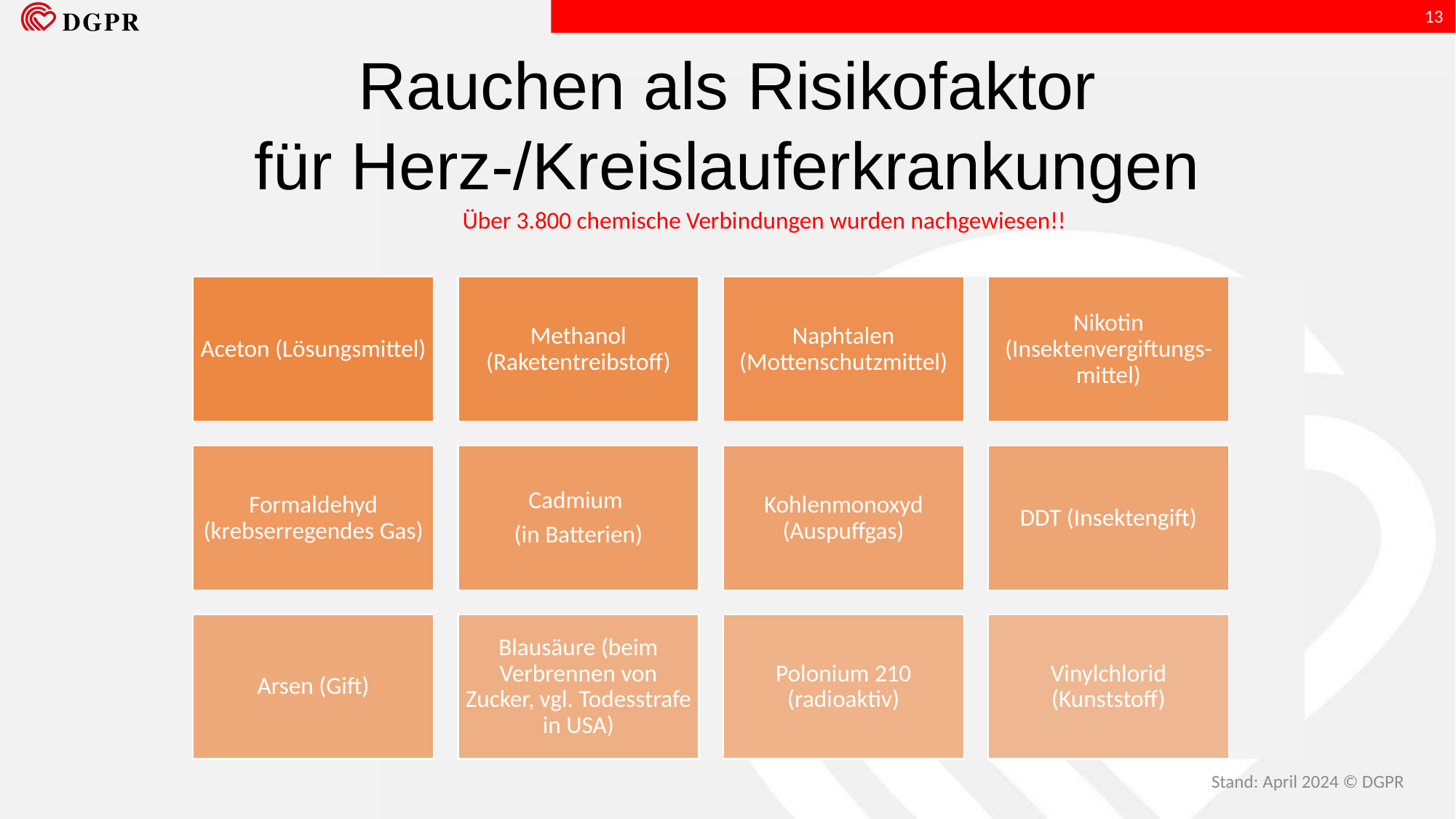

13
# Rauchen als Risikofaktor für Herz-/Kreislauferkrankungen
Über 3.800 chemische Verbindungen wurden nachgewiesen!!
Aceton (Lösungsmittel)
Methanol (Raketentreibstoff)
Naphtalen (Mottenschutzmittel)
Nikotin (Insektenvergiftungs-mittel)
Formaldehyd (krebserregendes Gas)
Cadmium
(in Batterien)
Kohlenmonoxyd (Auspuffgas)
DDT (Insektengift)
Arsen (Gift)
Blausäure (beim Verbrennen von Zucker, vgl. Todesstrafe in USA)
Polonium 210 (radioaktiv)
Vinylchlorid (Kunststoff)
Stand: April 2024 © DGPR